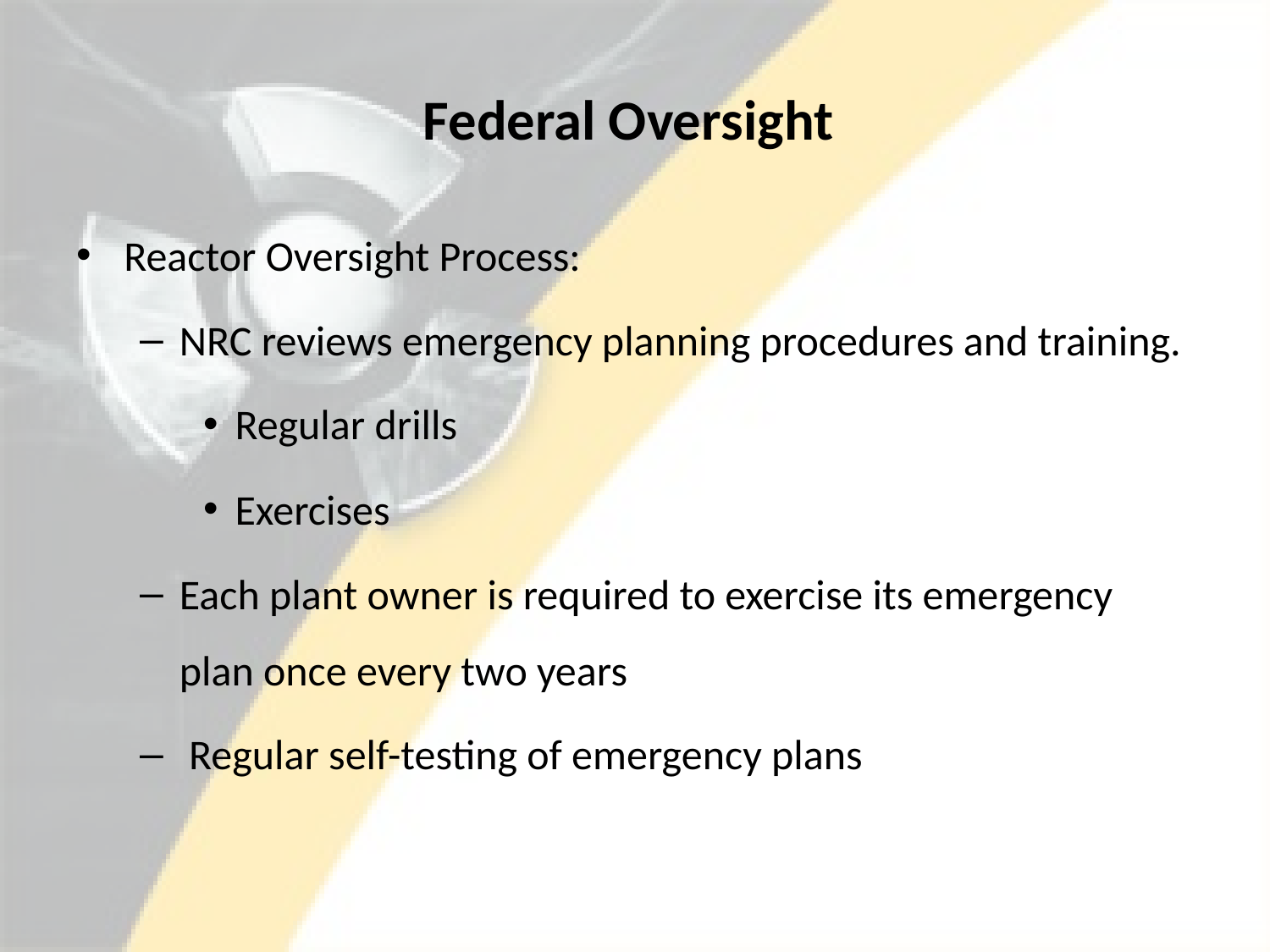

# Federal Oversight
Reactor Oversight Process:
NRC reviews emergency planning procedures and training.
Regular drills
Exercises
Each plant owner is required to exercise its emergency plan once every two years
 Regular self-testing of emergency plans